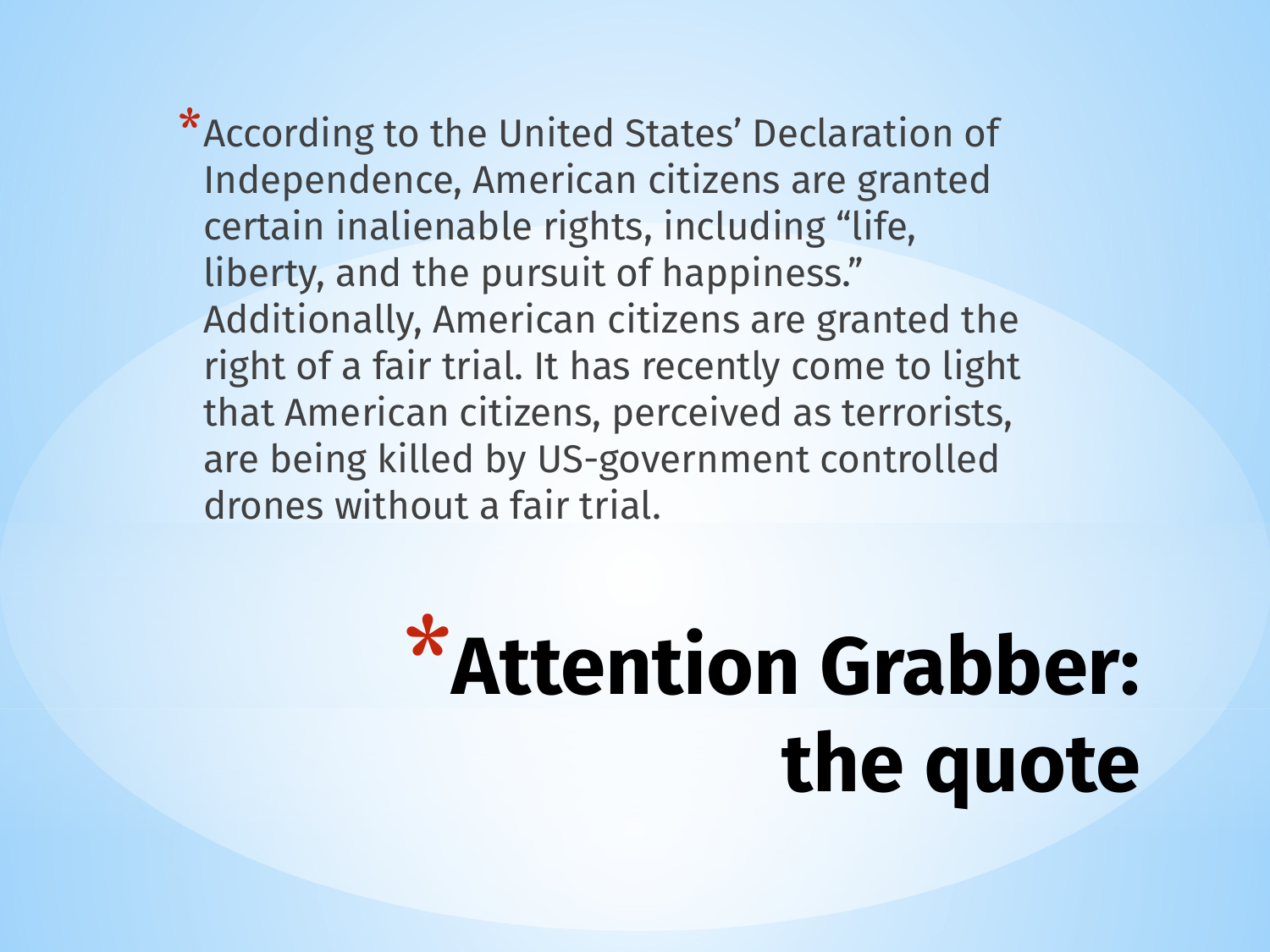

According to the United States’ Declaration of Independence, American citizens are granted certain inalienable rights, including “life, liberty, and the pursuit of happiness.” Additionally, American citizens are granted the right of a fair trial. It has recently come to light that American citizens, perceived as terrorists, are being killed by US-government controlled drones without a fair trial.
# Attention Grabber: the quote